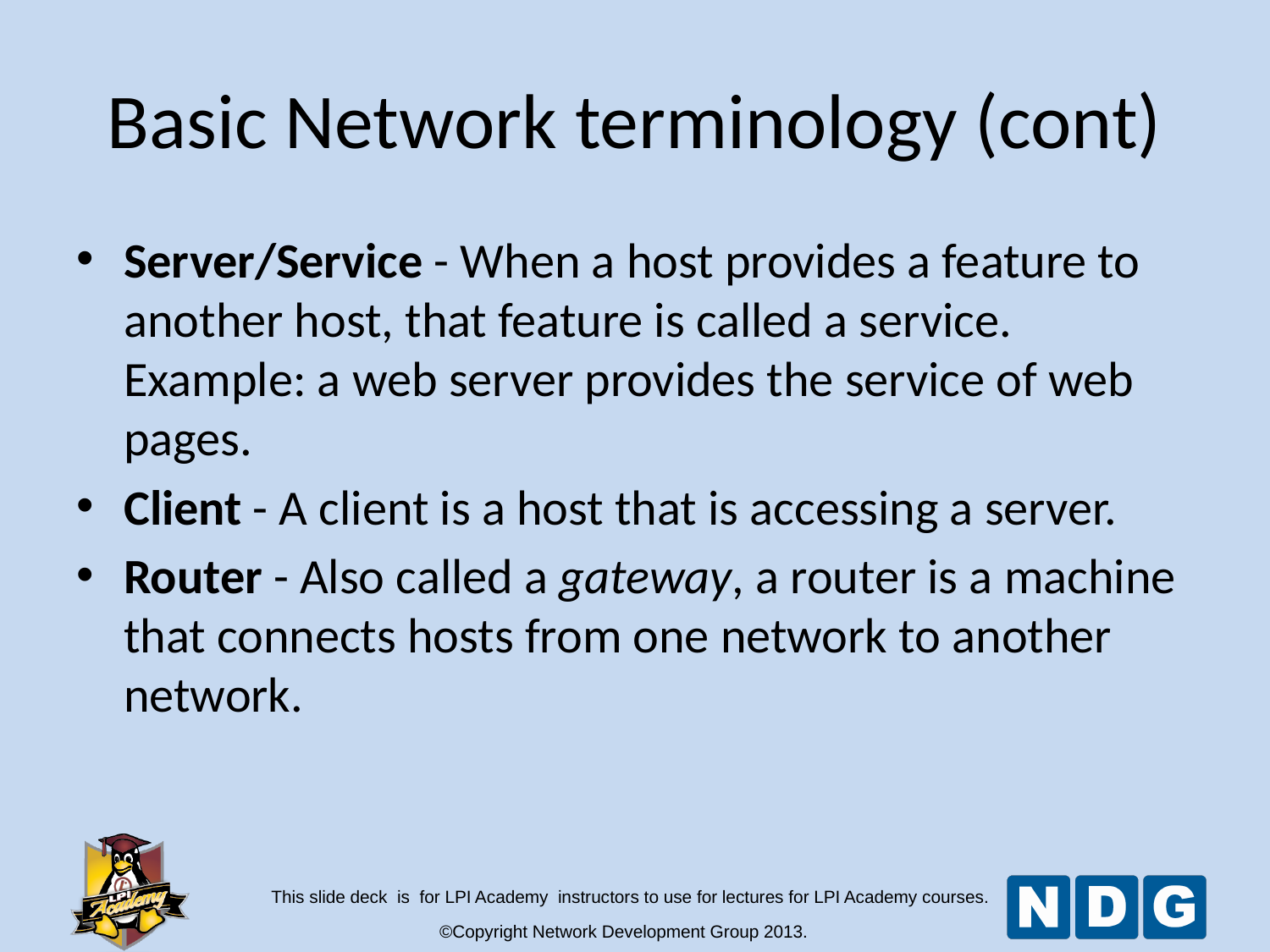

Basic Network terminology (cont)
Server/Service - When a host provides a feature to another host, that feature is called a service.  Example: a web server provides the service of web pages.
Client - A client is a host that is accessing a server.
Router - Also called a gateway, a router is a machine that connects hosts from one network to another network.